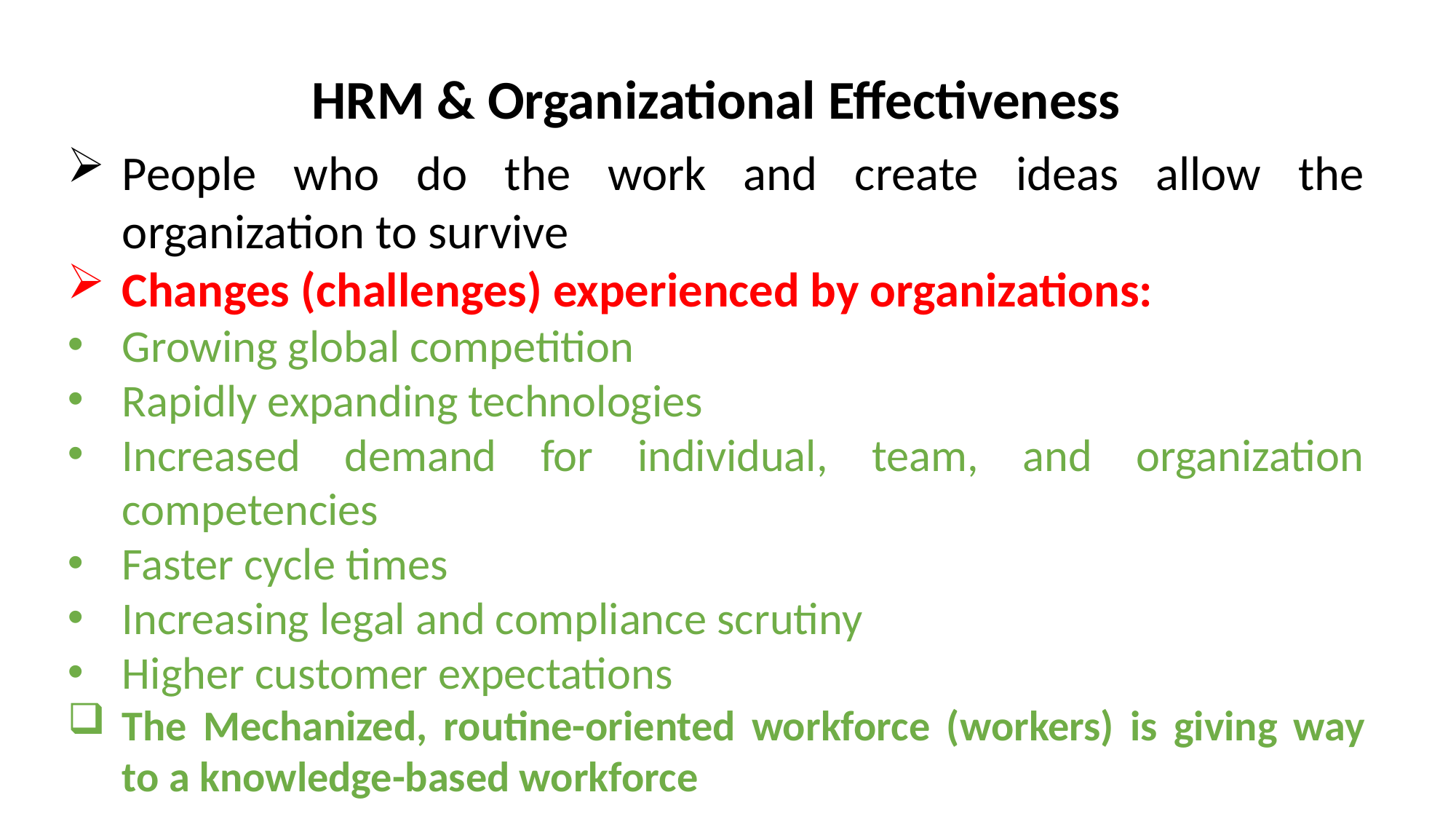

HRM & Organizational Effectiveness
People who do the work and create ideas allow the organization to survive
Changes (challenges) experienced by organizations:
Growing global competition
Rapidly expanding technologies
Increased demand for individual, team, and organization competencies
Faster cycle times
Increasing legal and compliance scrutiny
Higher customer expectations
The Mechanized, routine-oriented workforce (workers) is giving way to a knowledge-based workforce